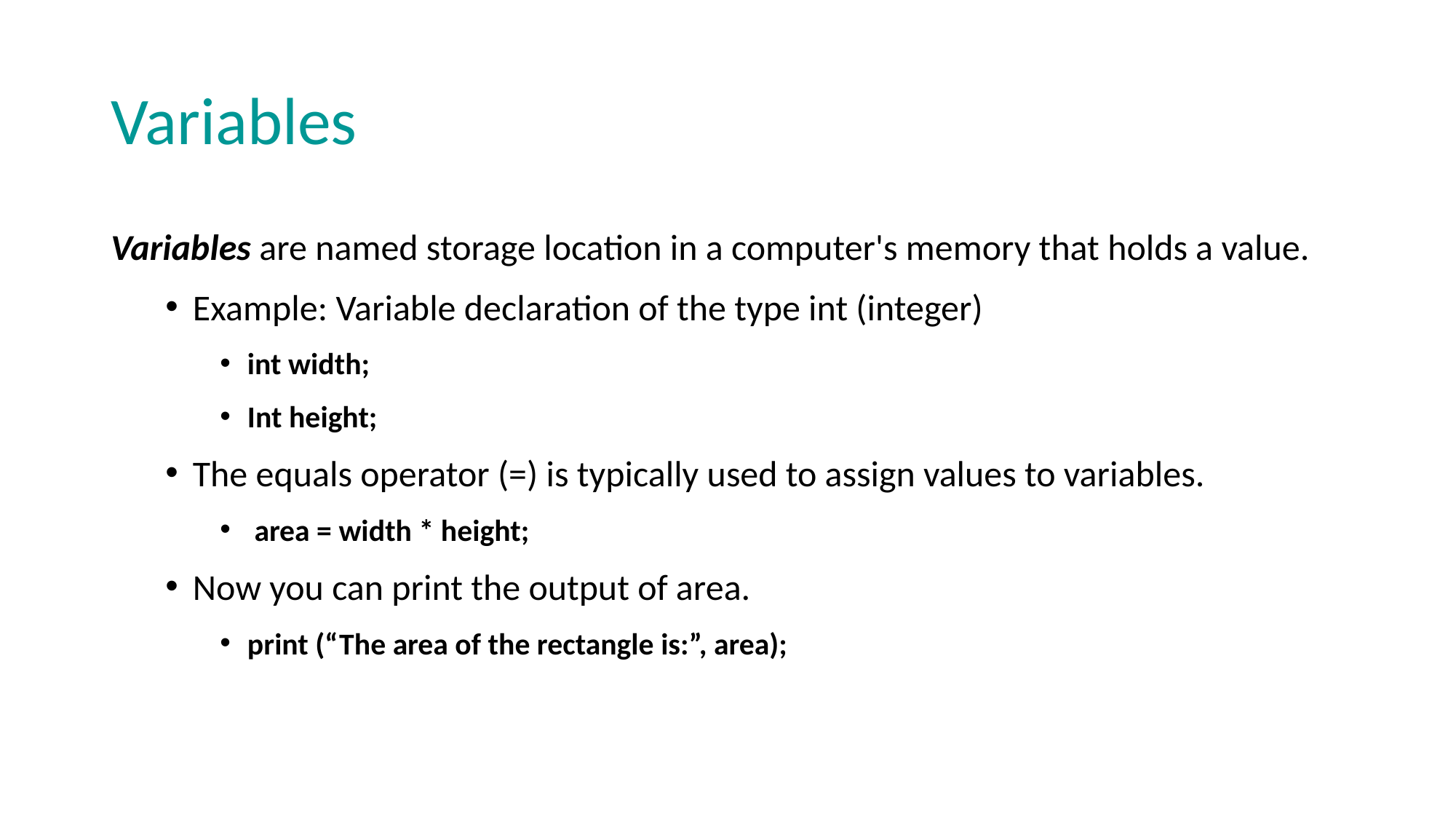

# Variables
Variables are named storage location in a computer's memory that holds a value.
Example: Variable declaration of the type int (integer)
int width;
Int height;
The equals operator (=) is typically used to assign values to variables.
 area = width * height;
Now you can print the output of area.
print (“The area of the rectangle is:”, area);